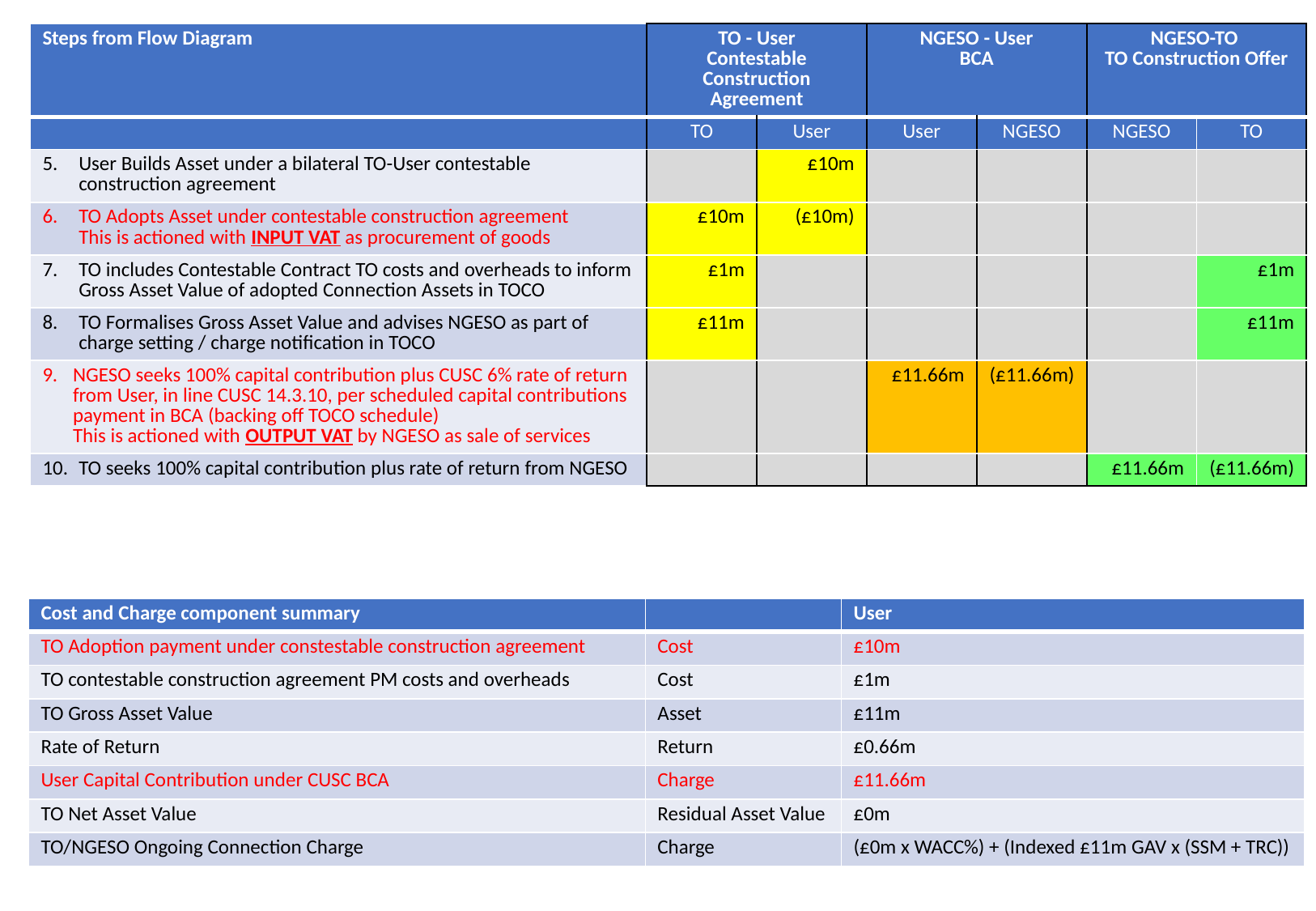

| Steps from Flow Diagram | TO - User Contestable Construction Agreement |  | NGESO - User BCA |  | NGESO-TO TO Construction Offer |  |
| --- | --- | --- | --- | --- | --- | --- |
|  | TO | User | User | NGESO | NGESO | TO |
| 5. User Builds Asset under a bilateral TO-User contestable construction agreement |  | £10m |  |  |  |  |
| 6. TO Adopts Asset under contestable construction agreement This is actioned with INPUT VAT as procurement of goods | £10m | (£10m) |  |  |  |  |
| 7. TO includes Contestable Contract TO costs and overheads to inform Gross Asset Value of adopted Connection Assets in TOCO | £1m |  |  |  |  | £1m |
| 8. TO Formalises Gross Asset Value and advises NGESO as part of charge setting / charge notification in TOCO | £11m |  |  |  |  | £11m |
| NGESO seeks 100% capital contribution plus CUSC 6% rate of return from User, in line CUSC 14.3.10, per scheduled capital contributions payment in BCA (backing off TOCO schedule) This is actioned with OUTPUT VAT by NGESO as sale of services |  |  | £11.66m | (£11.66m) |  |  |
| 10. TO seeks 100% capital contribution plus rate of return from NGESO |  |  |  |  | £11.66m | (£11.66m) |
| Cost and Charge component summary |  | User |
| --- | --- | --- |
| TO Adoption payment under constestable construction agreement | Cost | £10m |
| TO contestable construction agreement PM costs and overheads | Cost | £1m |
| TO Gross Asset Value | Asset | £11m |
| Rate of Return | Return | £0.66m |
| User Capital Contribution under CUSC BCA | Charge | £11.66m |
| TO Net Asset Value | Residual Asset Value | £0m |
| TO/NGESO Ongoing Connection Charge | Charge | (£0m x WACC%) + (Indexed £11m GAV x (SSM + TRC)) |